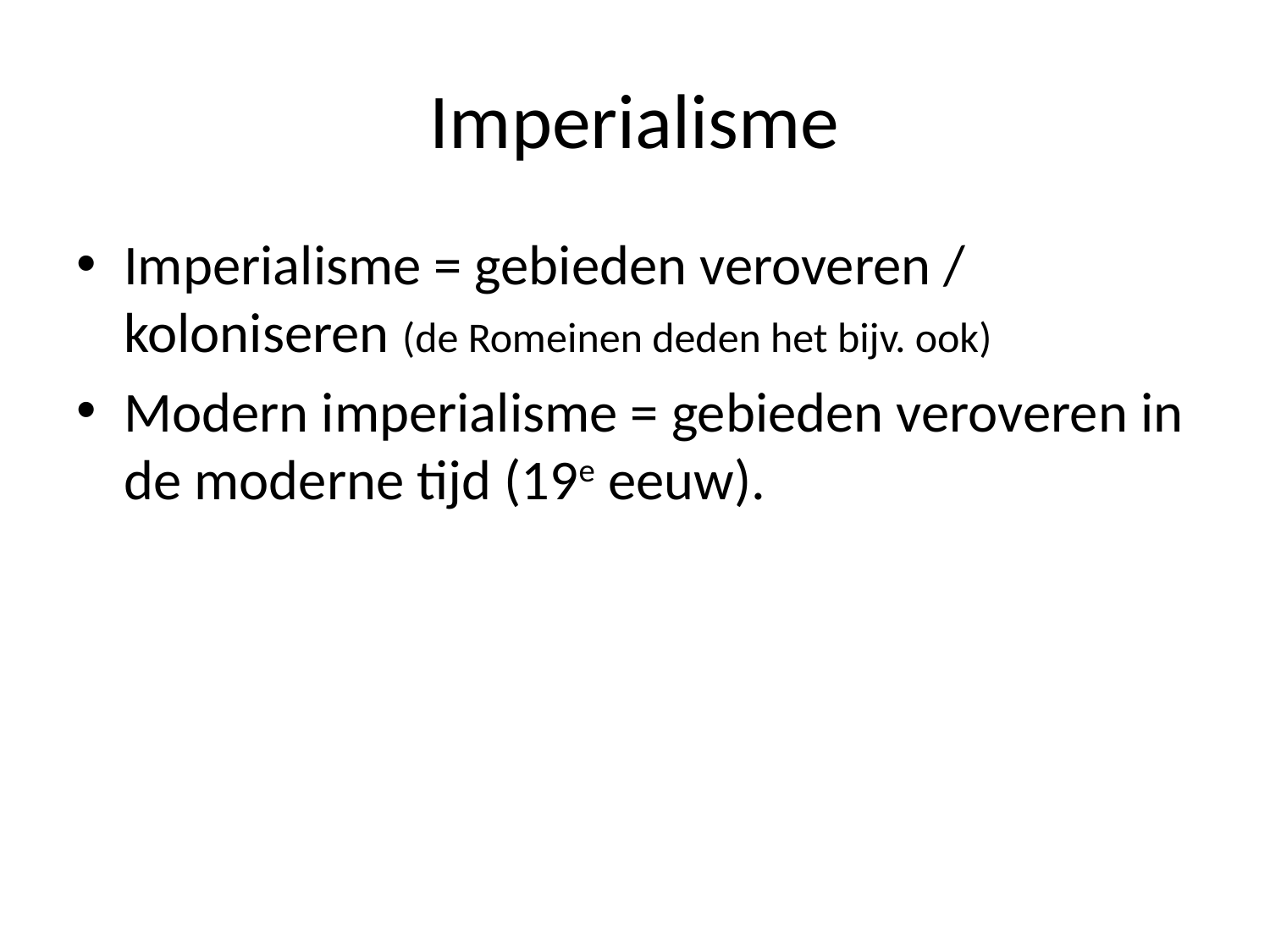

# Imperialisme
Imperialisme = gebieden veroveren / koloniseren (de Romeinen deden het bijv. ook)
Modern imperialisme = gebieden veroveren in de moderne tijd (19e eeuw).